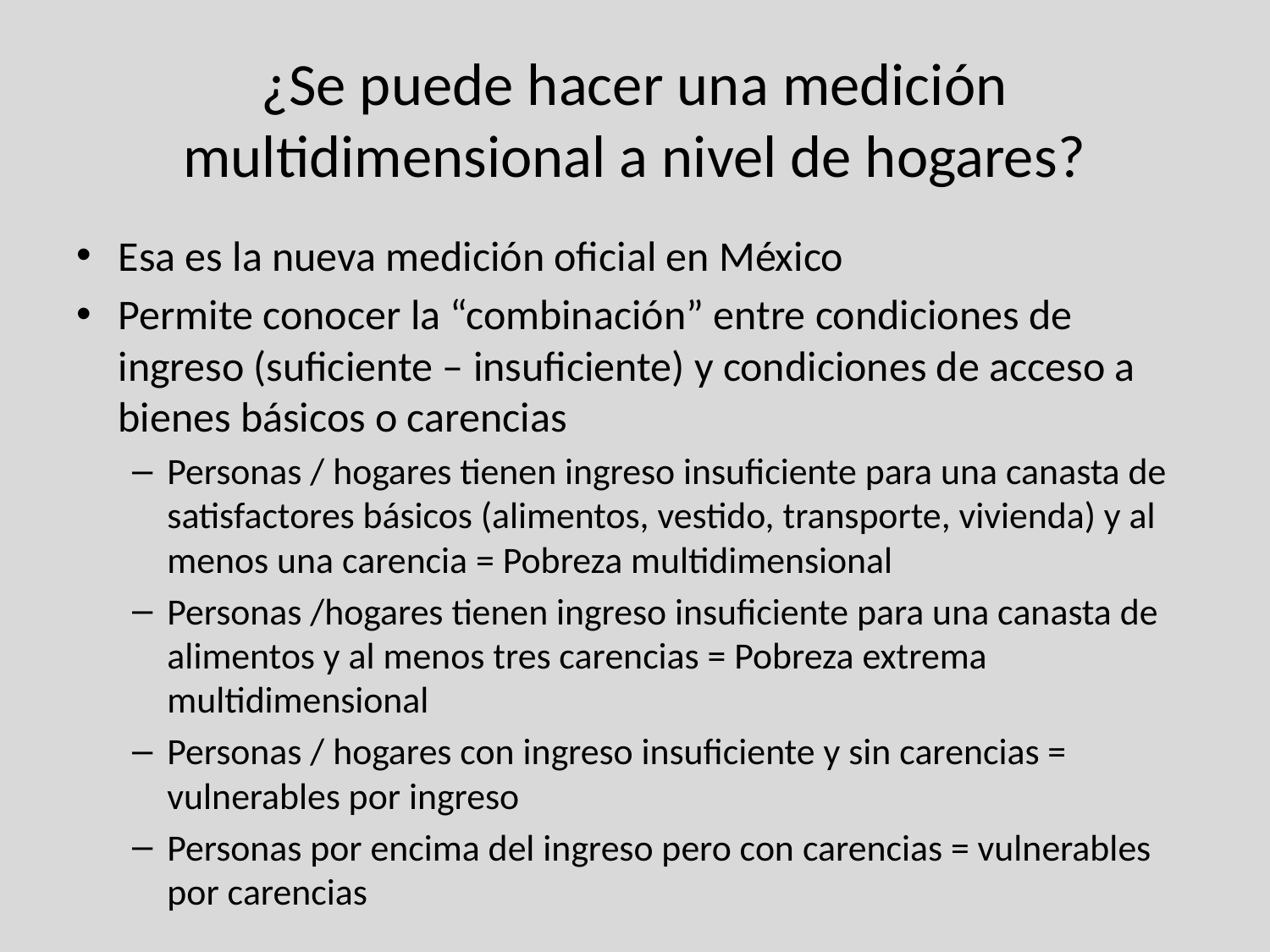

# ¿Se puede hacer una medición multidimensional a nivel de hogares?
Esa es la nueva medición oficial en México
Permite conocer la “combinación” entre condiciones de ingreso (suficiente – insuficiente) y condiciones de acceso a bienes básicos o carencias
Personas / hogares tienen ingreso insuficiente para una canasta de satisfactores básicos (alimentos, vestido, transporte, vivienda) y al menos una carencia = Pobreza multidimensional
Personas /hogares tienen ingreso insuficiente para una canasta de alimentos y al menos tres carencias = Pobreza extrema multidimensional
Personas / hogares con ingreso insuficiente y sin carencias = vulnerables por ingreso
Personas por encima del ingreso pero con carencias = vulnerables por carencias